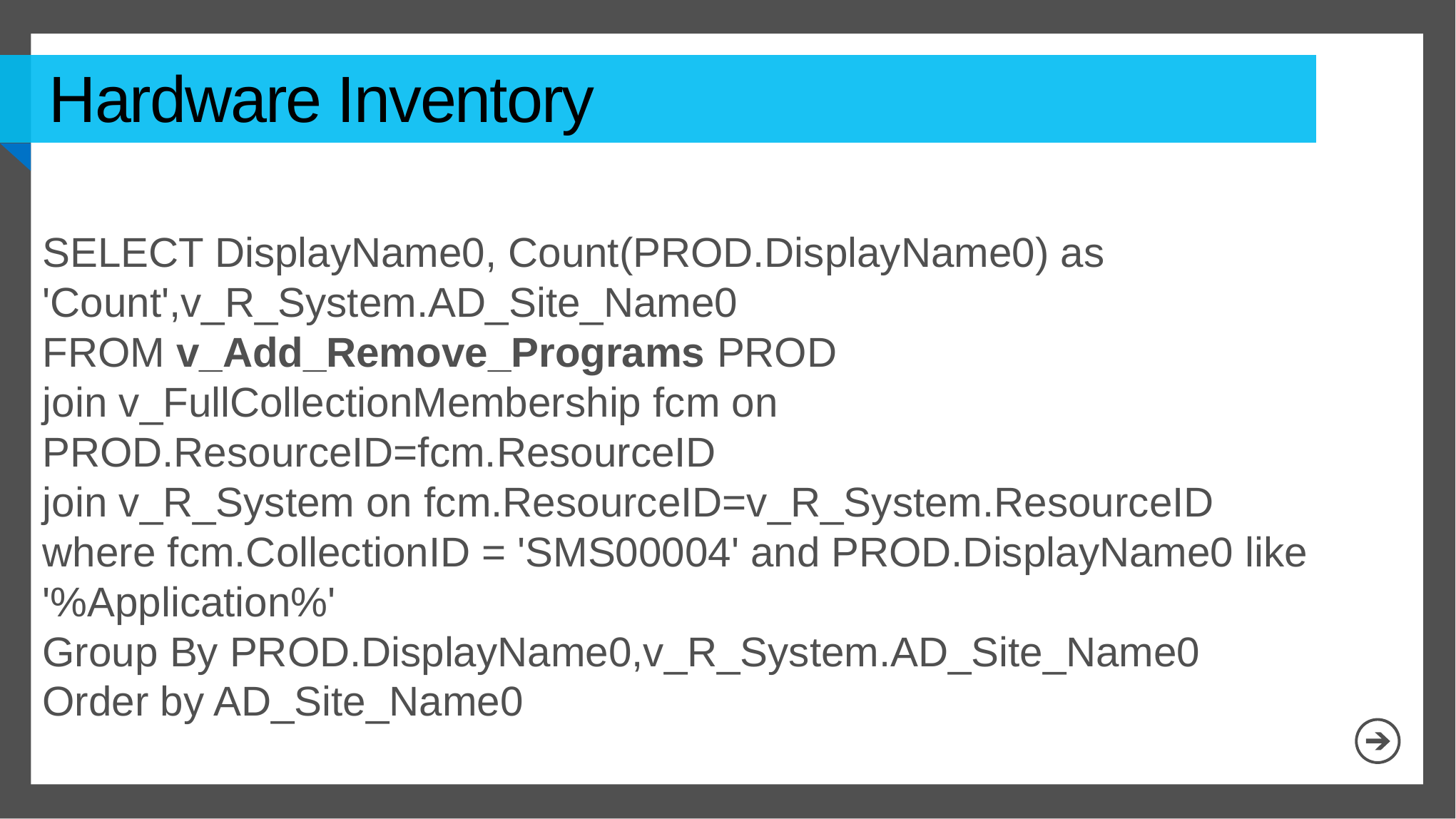

# Hardware Inventory
SELECT DisplayName0, Count(PROD.DisplayName0) as 'Count',v_R_System.AD_Site_Name0
FROM v_Add_Remove_Programs PROD
join v_FullCollectionMembership fcm on PROD.ResourceID=fcm.ResourceID
join v_R_System on fcm.ResourceID=v_R_System.ResourceID
where fcm.CollectionID = 'SMS00004' and PROD.DisplayName0 like '%Application%'
Group By PROD.DisplayName0,v_R_System.AD_Site_Name0
Order by AD_Site_Name0